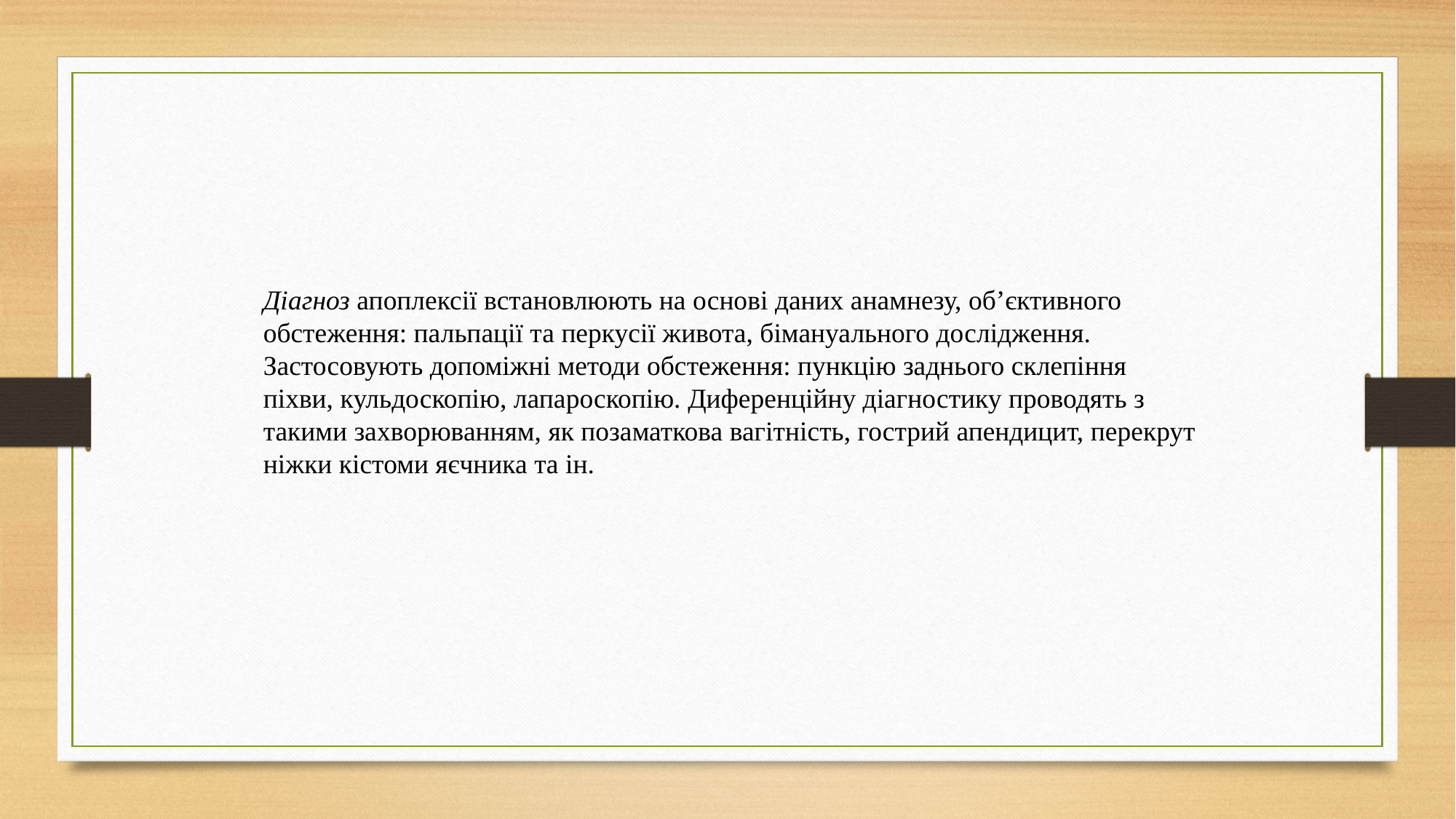

Діагноз апоплексії встановлюють на основі даних анамнезу, об’єктивного обстеження: пальпації та перкусії живота, бімануального дослідження. Застосовують допоміжні методи обстеження: пункцію заднього склепіння піхви, кульдоскопію, лапароскопію. Диференційну діагностику проводять з такими захворюванням, як позаматкова вагітність, гострий апендицит, перекрут ніжки кістоми яєчника та ін.